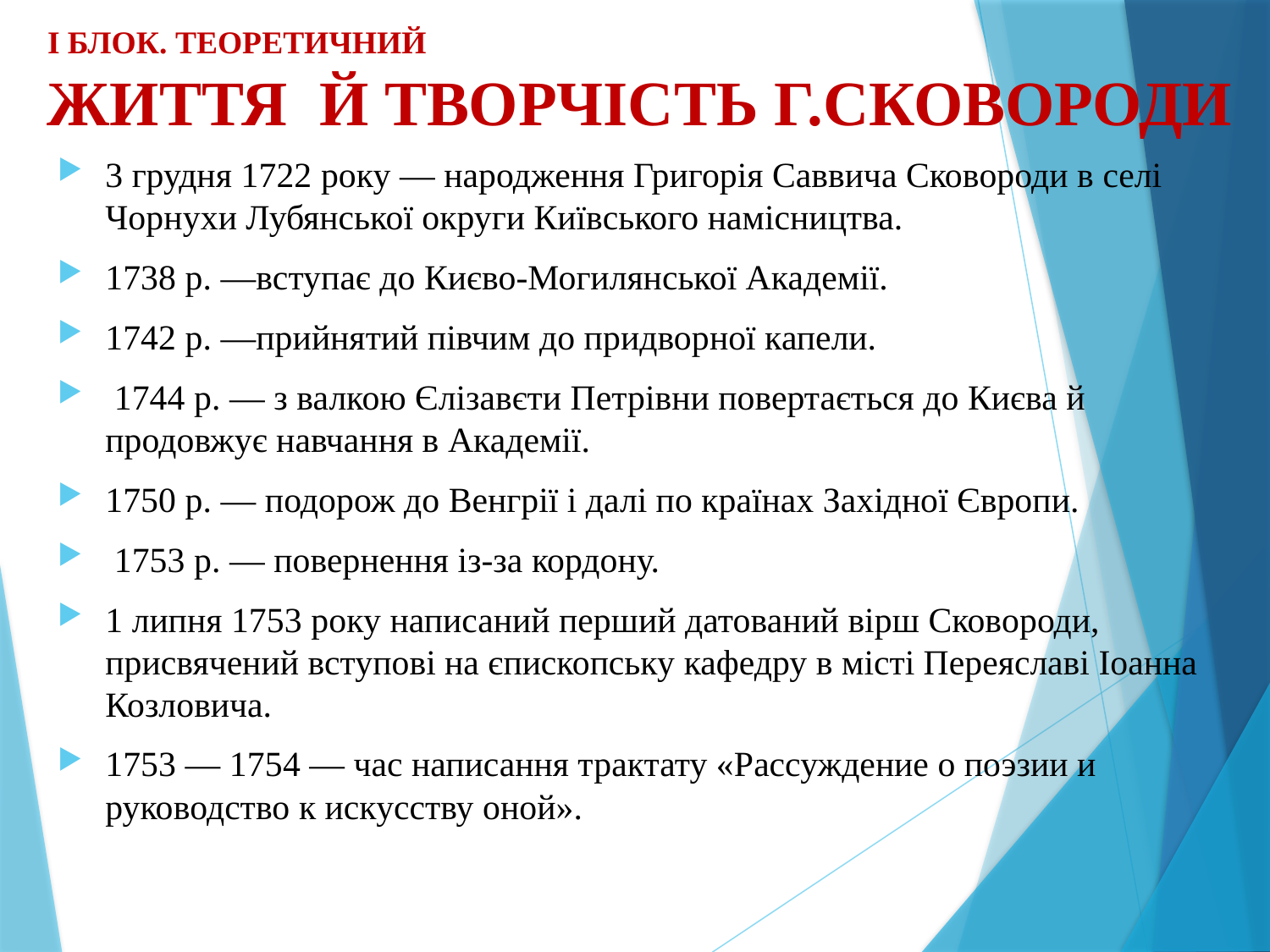

І БЛОК. ТЕОРЕТИЧНИЙ
# ЖИТТЯ  Й ТВОРЧІСТЬ Г.СКОВОРОДИ
3 грудня 1722 року — народження Григорія Саввича Сковороди в селі Чорнухи Лубянської округи Київського намісництва.
1738 р. —вступає до Києво-Могилянської Академії.
1742 р. —прийнятий півчим до придворної капели.
 1744 р. — з валкою Єлізавєти Петрівни повертається до Києва й продовжує навчання в Академії.
1750 р. — подорож до Венгрії і далі по країнах Західної Європи.
 1753 р. — повернення із-за кордону.
1 липня 1753 року написаний перший датований вірш Сковороди, присвячений вступові на єпископську кафедру в місті Переяславі Іоанна Козловича.
1753 — 1754 — час написання трактату «Рассуждение о поэзии и руководство к искусству оной».